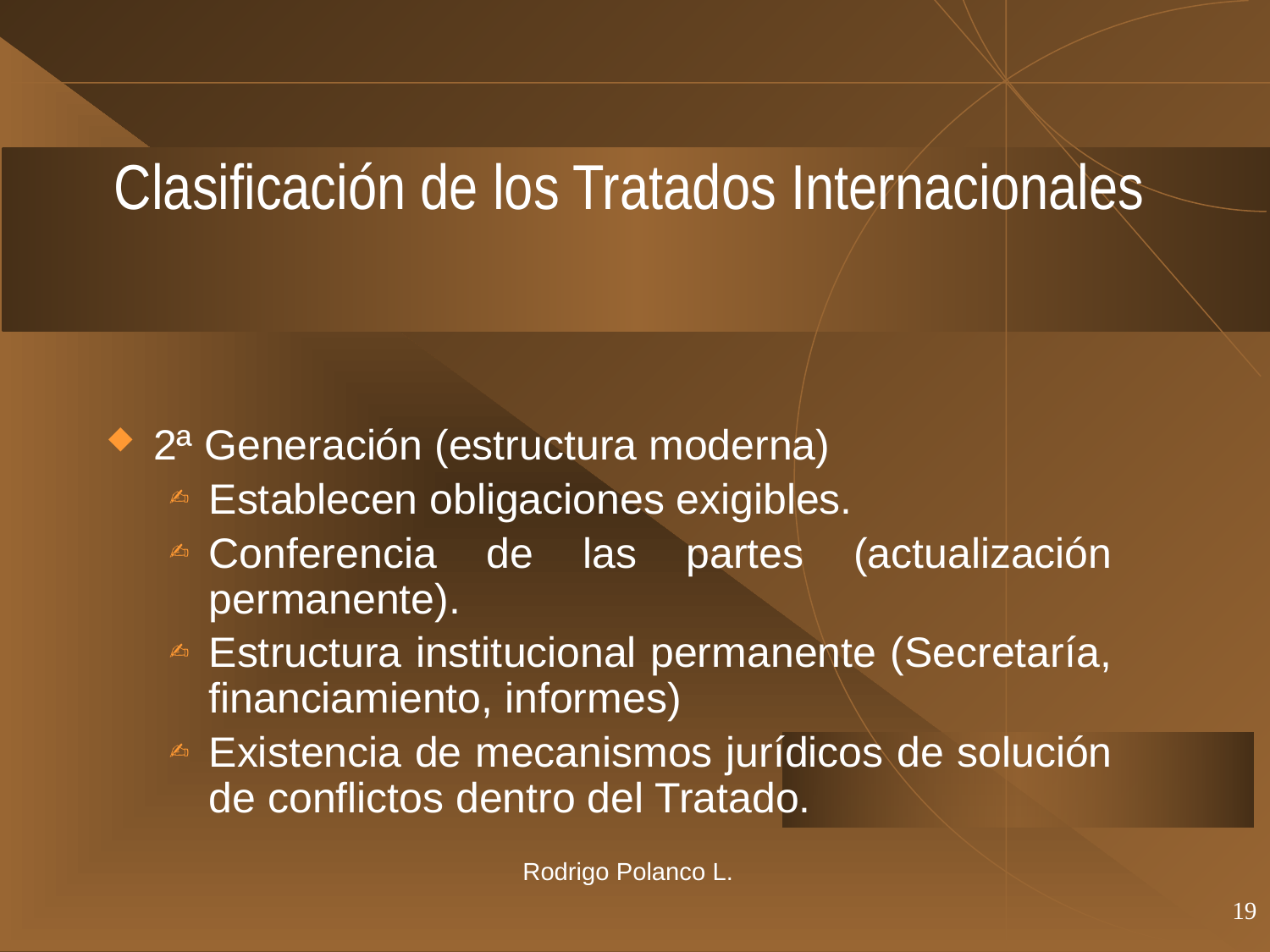

# Clasificación de los Tratados Internacionales

2ª Generación (estructura moderna)
Establecen obligaciones exigibles.
Conferencia de las partes (actualización permanente).
Estructura institucional permanente (Secretaría, financiamiento, informes)
Existencia de mecanismos jurídicos de solución de conflictos dentro del Tratado.

Rodrigo Polanco L.
19